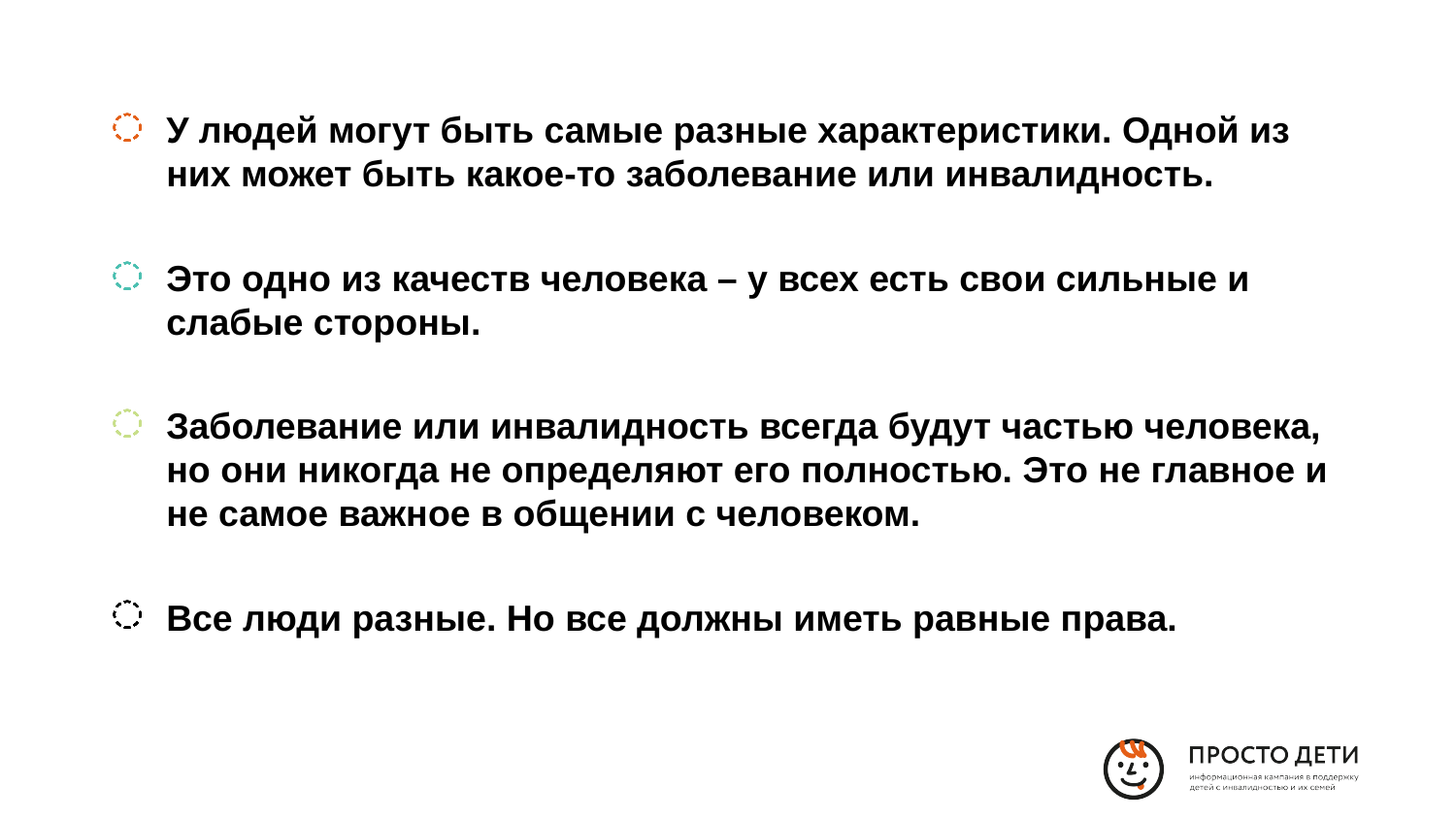

У людей могут быть самые разные характеристики. Одной из них может быть какое-то заболевание или инвалидность.
Это одно из качеств человека – у всех есть свои сильные и слабые стороны.
Заболевание или инвалидность всегда будут частью человека, но они никогда не определяют его полностью. Это не главное и не самое важное в общении с человеком.
Все люди разные. Но все должны иметь равные права.